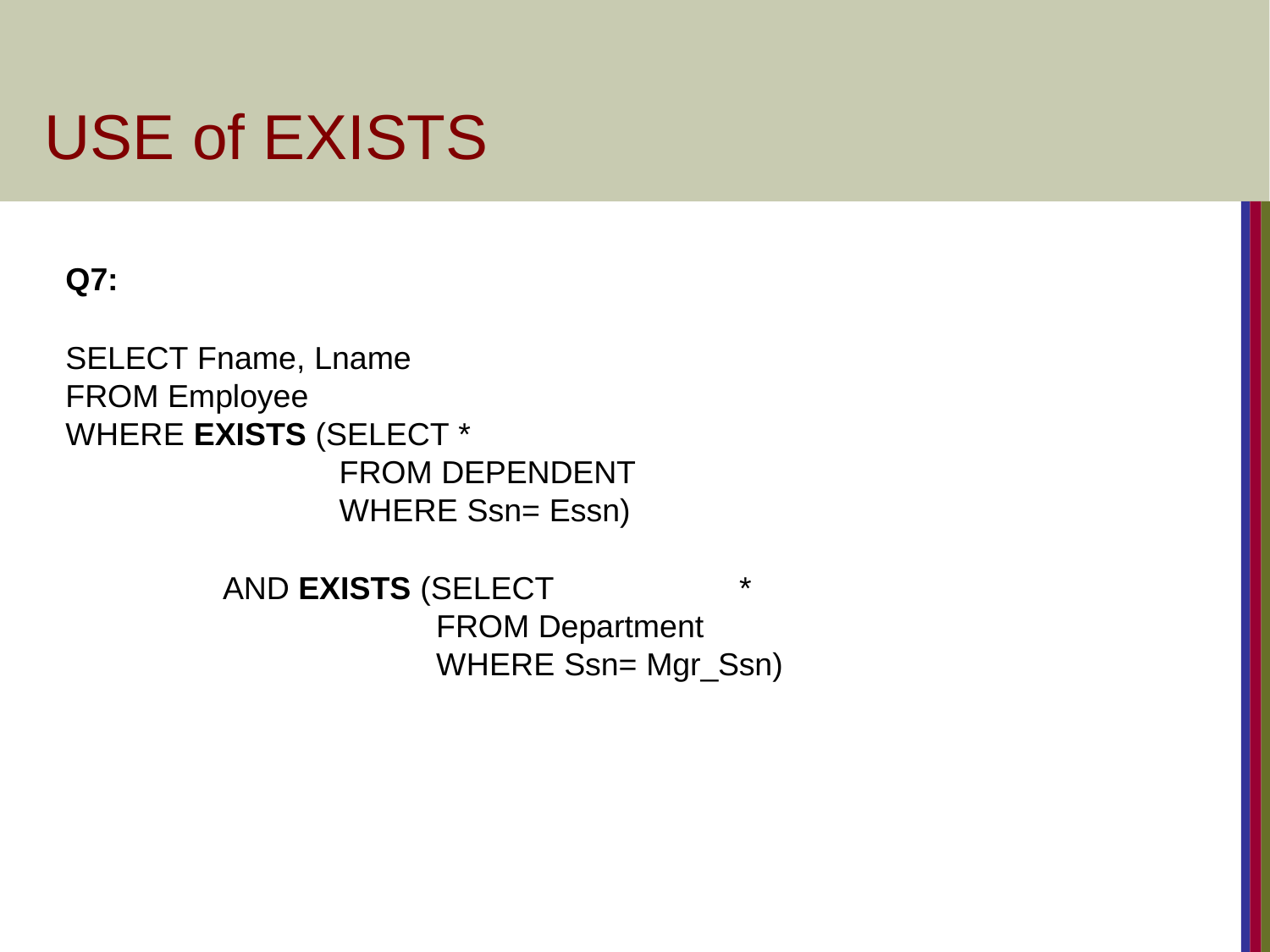

# USE of EXISTS
Q7:

SELECT Fname, Lname
FROM Employee
WHERE EXISTS (SELECT *
FROM DEPENDENT
WHERE Ssn= Essn)

AND EXISTS (SELECT	*
FROM Department
WHERE Ssn= Mgr_Ssn)